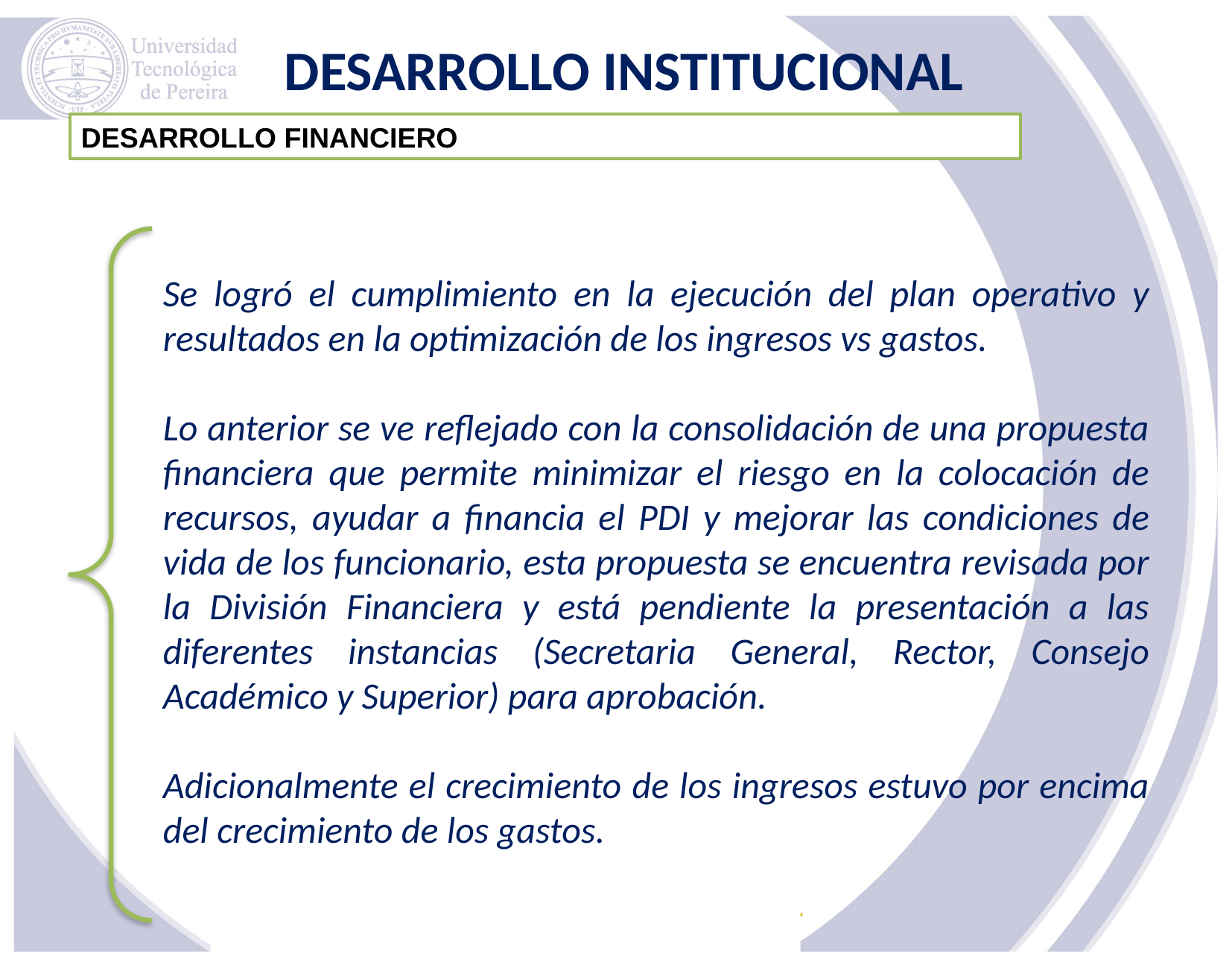

DESARROLLO INSTITUCIONAL
DESARROLLO FINANCIERO

Se logró el cumplimiento en la ejecución del plan operativo y resultados en la optimización de los ingresos vs gastos.

Lo anterior se ve reflejado con la consolidación de una propuesta financiera que permite minimizar el riesgo en la colocación de recursos, ayudar a financia el PDI y mejorar las condiciones de vida de los funcionario, esta propuesta se encuentra revisada por la División Financiera y está pendiente la presentación a las diferentes instancias (Secretaria General, Rector, Consejo Académico y Superior) para aprobación.

Adicionalmente el crecimiento de los ingresos estuvo por encima del crecimiento de los gastos.